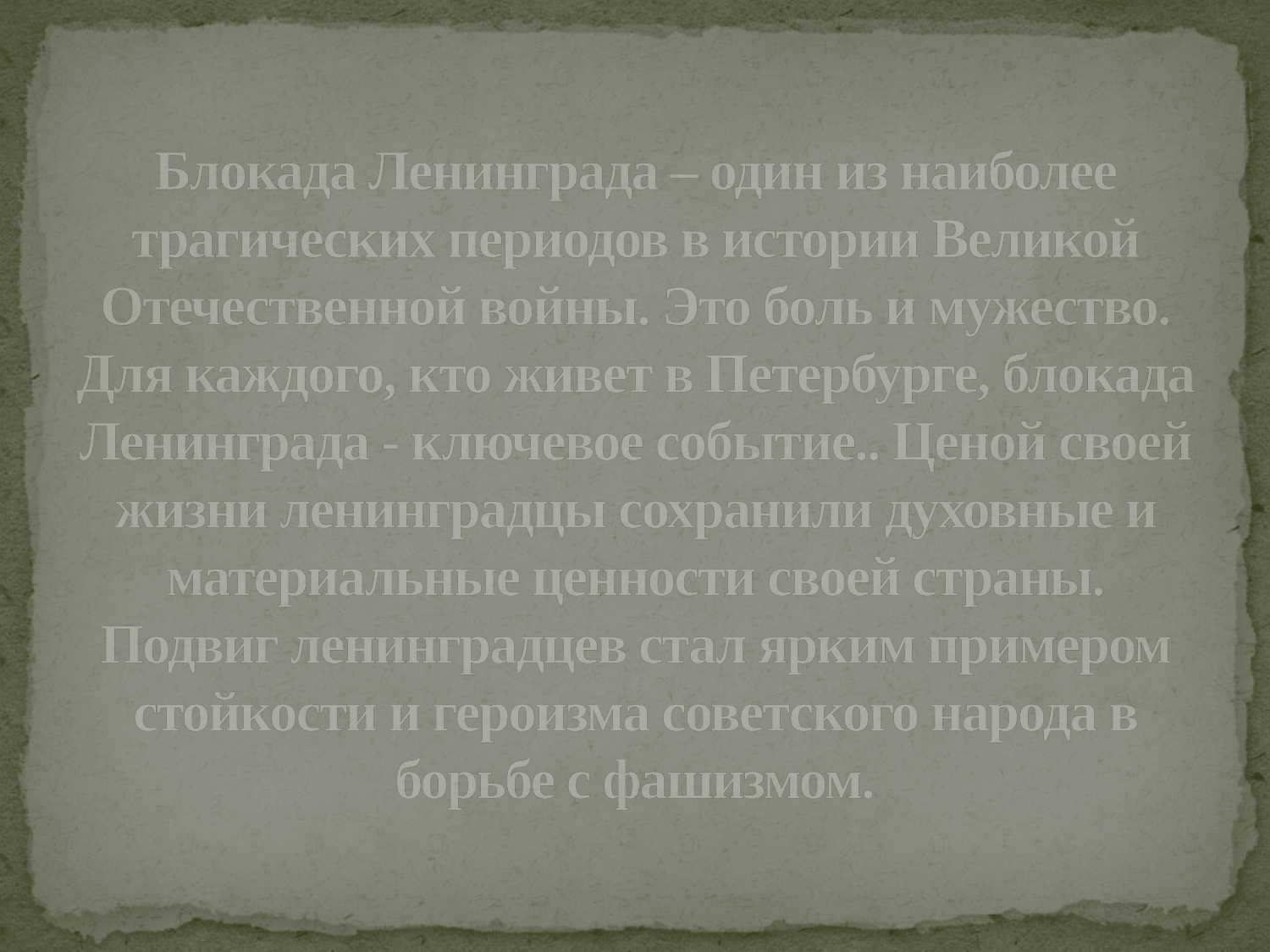

# Блокада Ленинграда – один из наиболее трагических периодов в истории Великой Отечественной войны. Это боль и мужество. Для каждого, кто живет в Петербурге, блокада Ленинграда - ключевое событие.. Ценой своей жизни ленинградцы сохранили духовные и материальные ценности своей страны. Подвиг ленинградцев стал ярким примером стойкости и героизма советского народа в борьбе с фашизмом.